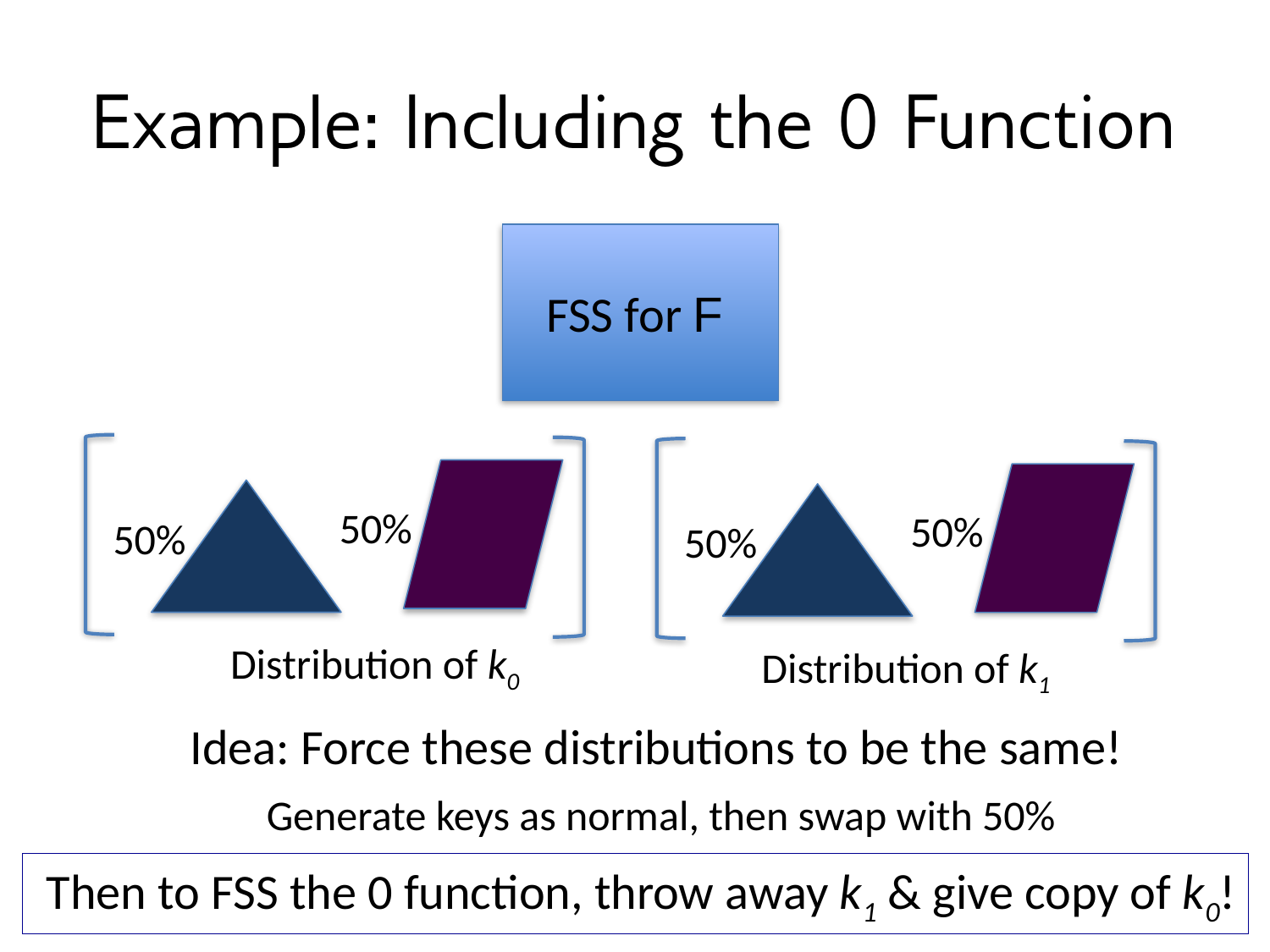

# Example: Including the 0 Function
FSS for F

50%
50%
50%
50%
Distribution of k0
Distribution of k1
Idea: Force these distributions to be the same!
Generate keys as normal, then swap with 50%
 Then to FSS the 0 function, throw away k1 & give copy of k0!